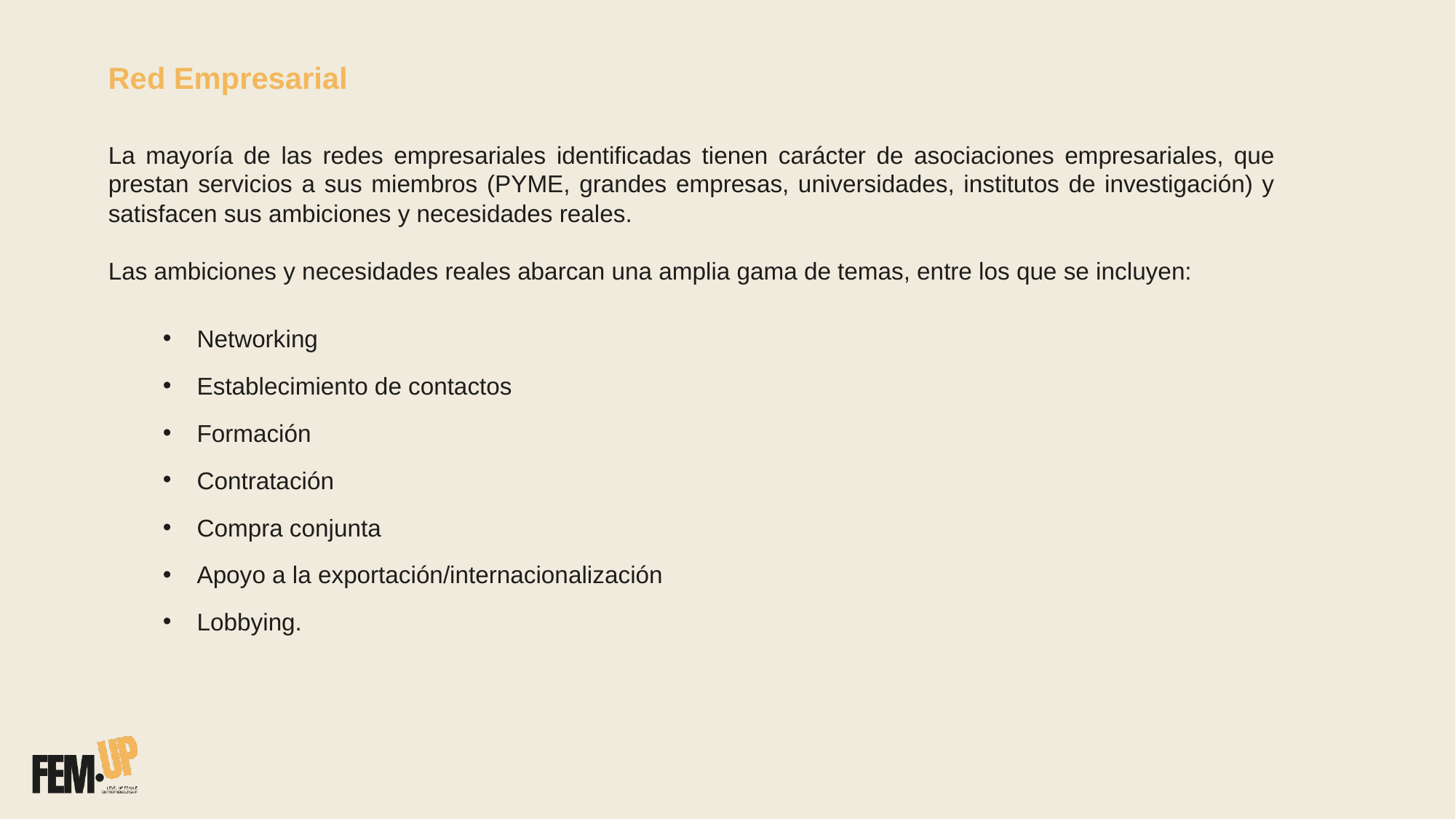

Red Empresarial
La mayoría de las redes empresariales identificadas tienen carácter de asociaciones empresariales, que prestan servicios a sus miembros (PYME, grandes empresas, universidades, institutos de investigación) y satisfacen sus ambiciones y necesidades reales.

Las ambiciones y necesidades reales abarcan una amplia gama de temas, entre los que se incluyen:

Networking
Establecimiento de contactos
Formación
Contratación
Compra conjunta
Apoyo a la exportación/internacionalización
Lobbying.